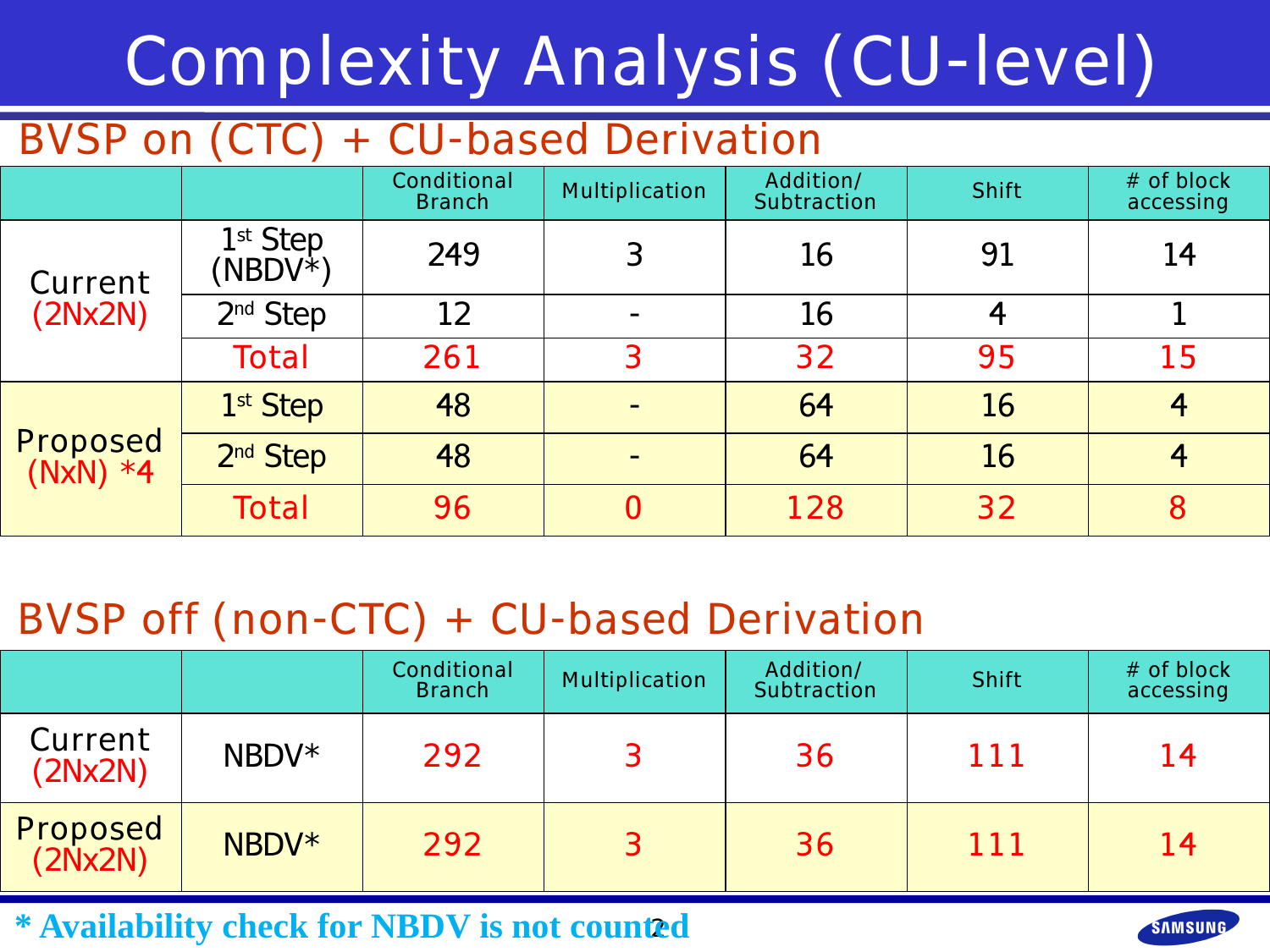

# Complexity Analysis (CU-level)
BVSP on (CTC) + CU-based Derivation
|  |  | Conditional Branch | Multiplication | Addition/ Subtraction | Shift | # of block accessing |
| --- | --- | --- | --- | --- | --- | --- |
| Current (2Nx2N) | 1st Step (NBDV\*) | 249 | 3 | 16 | 91 | 14 |
|  | 2nd Step | 12 | - | 16 | 4 | 1 |
|  | Total | 261 | 3 | 32 | 95 | 15 |
| Proposed (NxN) \*4 | 1st Step | 48 | - | 64 | 16 | 4 |
|  | 2nd Step | 48 | - | 64 | 16 | 4 |
|  | Total | 96 | 0 | 128 | 32 | 8 |
BVSP off (non-CTC) + CU-based Derivation
|  |  | Conditional Branch | Multiplication | Addition/ Subtraction | Shift | # of block accessing |
| --- | --- | --- | --- | --- | --- | --- |
| Current (2Nx2N) | NBDV\* | 292 | 3 | 36 | 111 | 14 |
| Proposed (2Nx2N) | NBDV\* | 292 | 3 | 36 | 111 | 14 |
* Availability check for NBDV is not counted
2